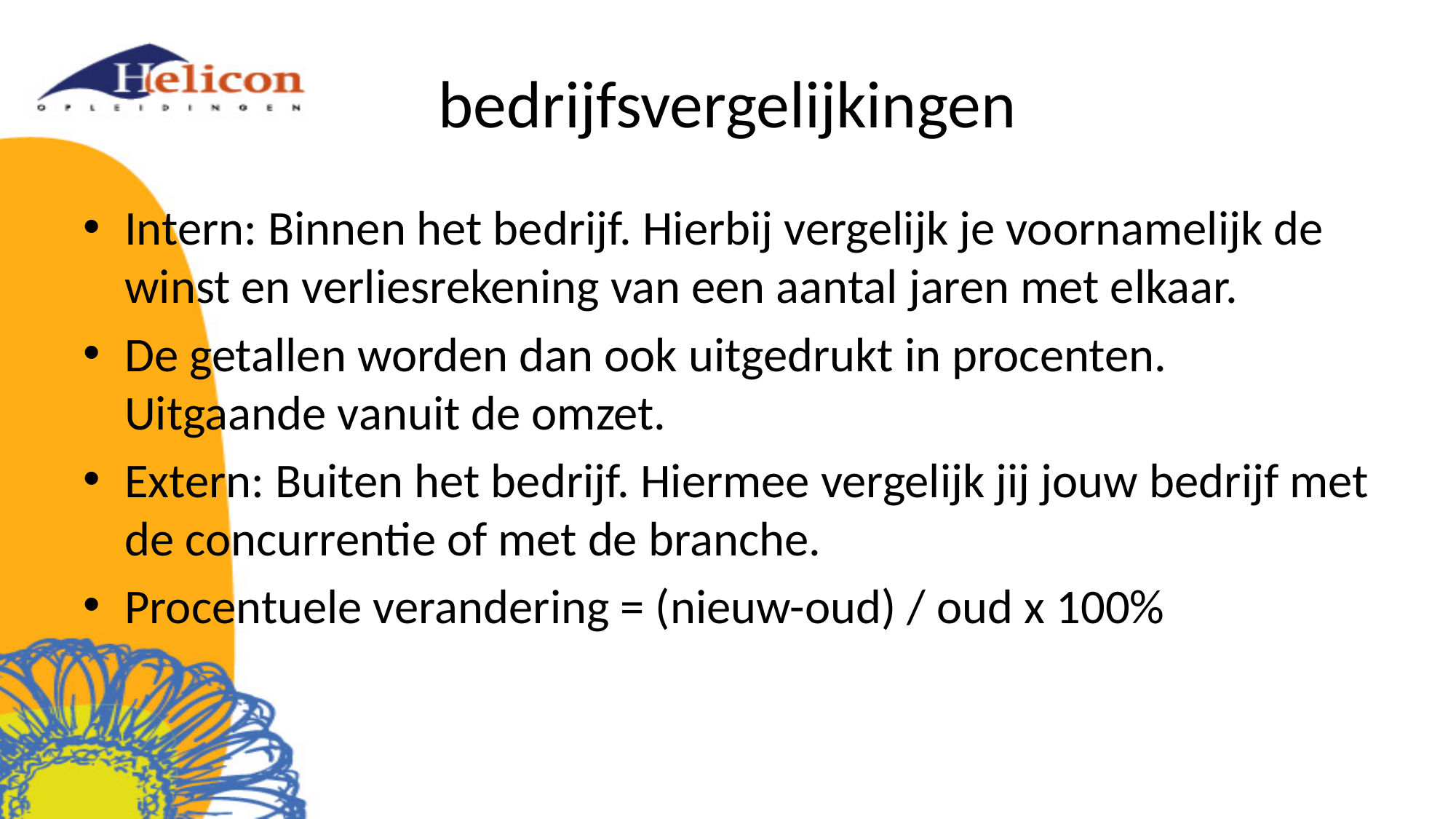

# bedrijfsvergelijkingen
Intern: Binnen het bedrijf. Hierbij vergelijk je voornamelijk de winst en verliesrekening van een aantal jaren met elkaar.
De getallen worden dan ook uitgedrukt in procenten. Uitgaande vanuit de omzet.
Extern: Buiten het bedrijf. Hiermee vergelijk jij jouw bedrijf met de concurrentie of met de branche.
Procentuele verandering = (nieuw-oud) / oud x 100%